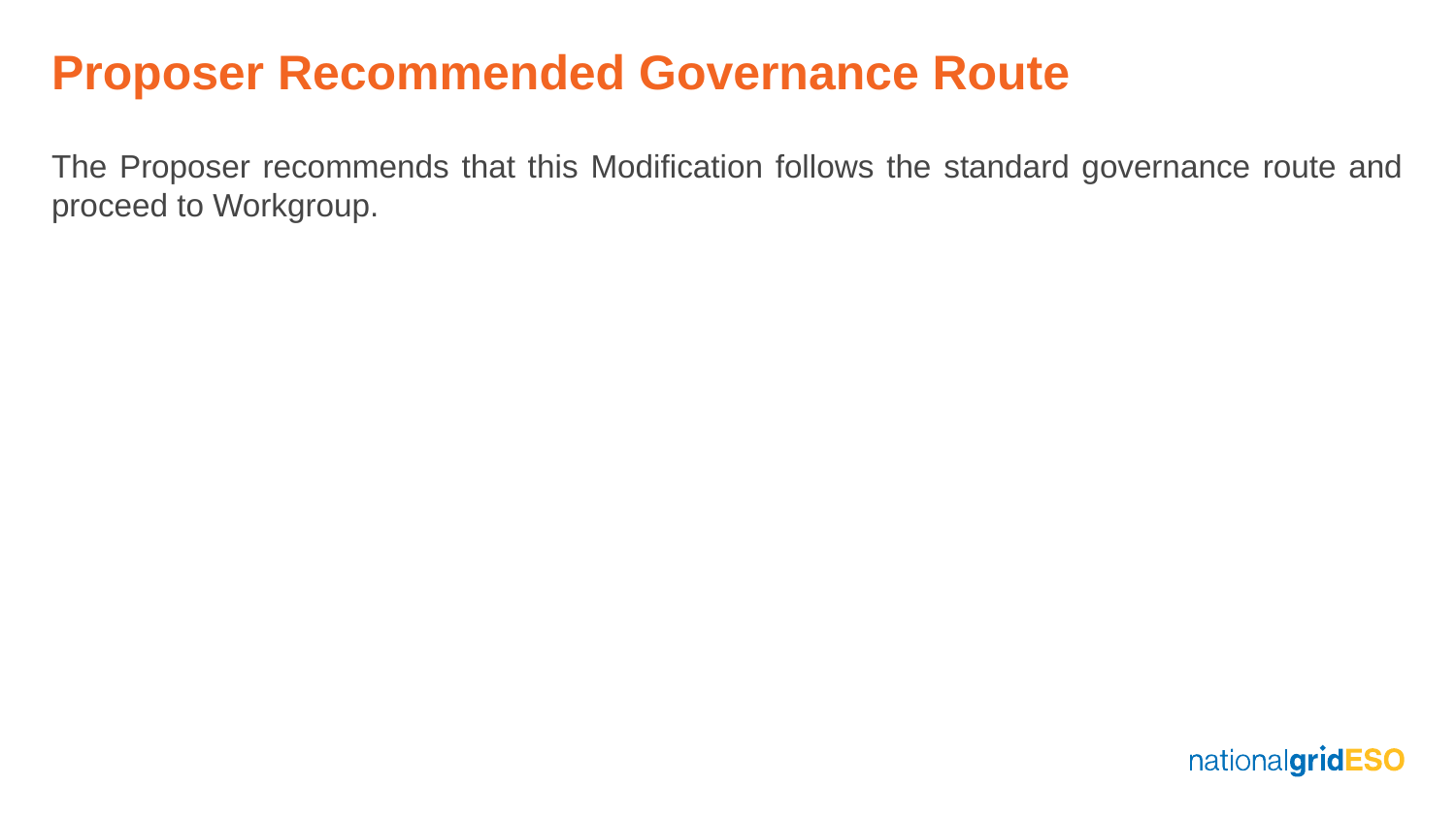

# Proposer Recommended Governance Route
The Proposer recommends that this Modification follows the standard governance route and proceed to Workgroup.